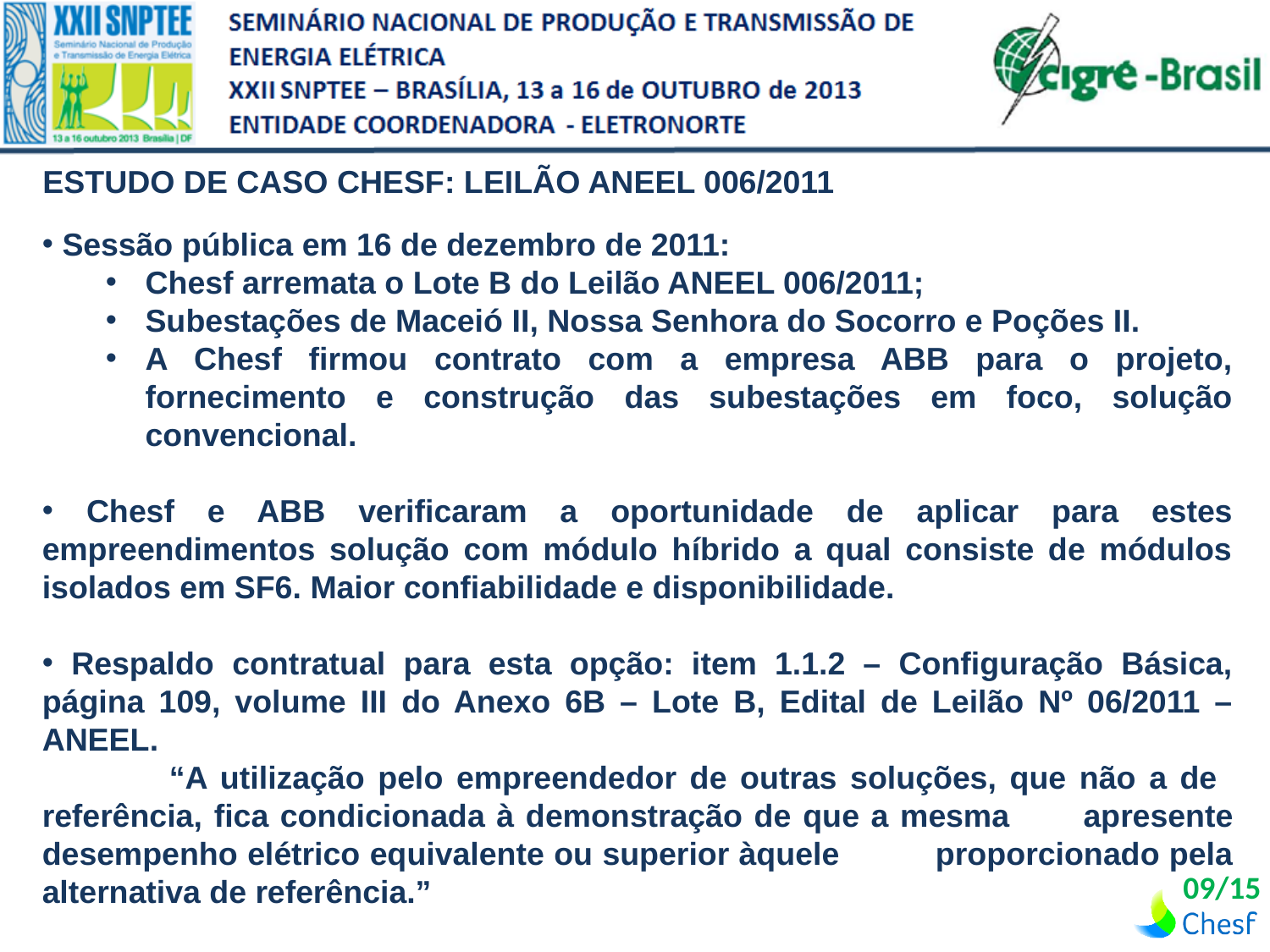

| ESTUDO DE CASO cHESF: lEILÃO ANEEL 006/2011 |
| --- |
 Sessão pública em 16 de dezembro de 2011:
Chesf arremata o Lote B do Leilão ANEEL 006/2011;
Subestações de Maceió II, Nossa Senhora do Socorro e Poções II.
A Chesf firmou contrato com a empresa ABB para o projeto, fornecimento e construção das subestações em foco, solução convencional.

 Chesf e ABB verificaram a oportunidade de aplicar para estes empreendimentos solução com módulo híbrido a qual consiste de módulos isolados em SF6. Maior confiabilidade e disponibilidade.

 Respaldo contratual para esta opção: item 1.1.2 – Configuração Básica, página 109, volume III do Anexo 6B – Lote B, Edital de Leilão Nº 06/2011 – ANEEL.
	“A utilização pelo empreendedor de outras soluções, que não a de 	referência, fica condicionada à demonstração de que a mesma 	apresente desempenho elétrico equivalente ou superior àquele 	proporcionado pela alternativa de referência.”

09/15